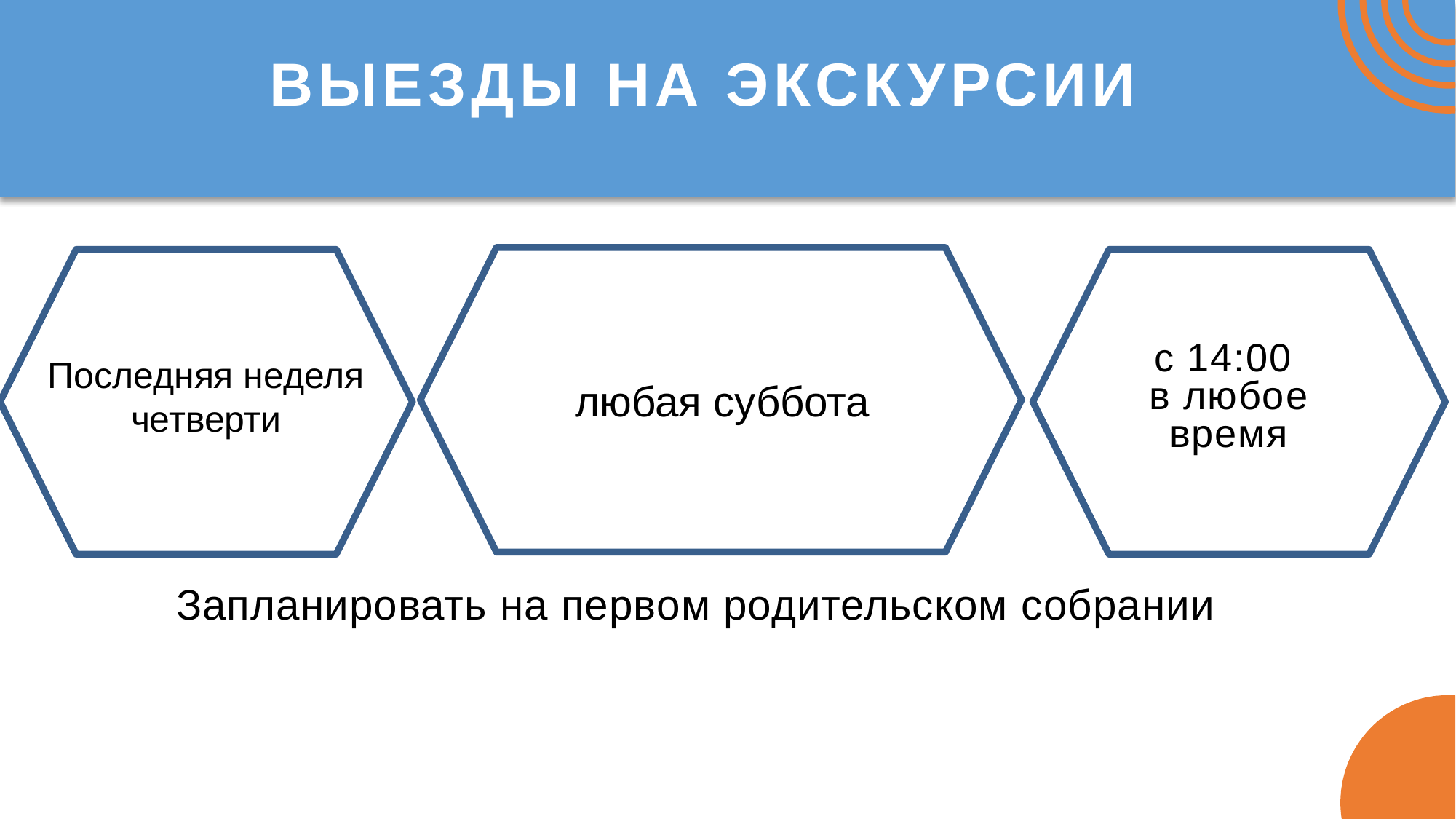

# ВЫЕЗДЫ НА ЭКСКУРСИИ

с 14:00
в любое время
Последняя неделя четверти

любая суббота
Запланировать на первом родительском собрании